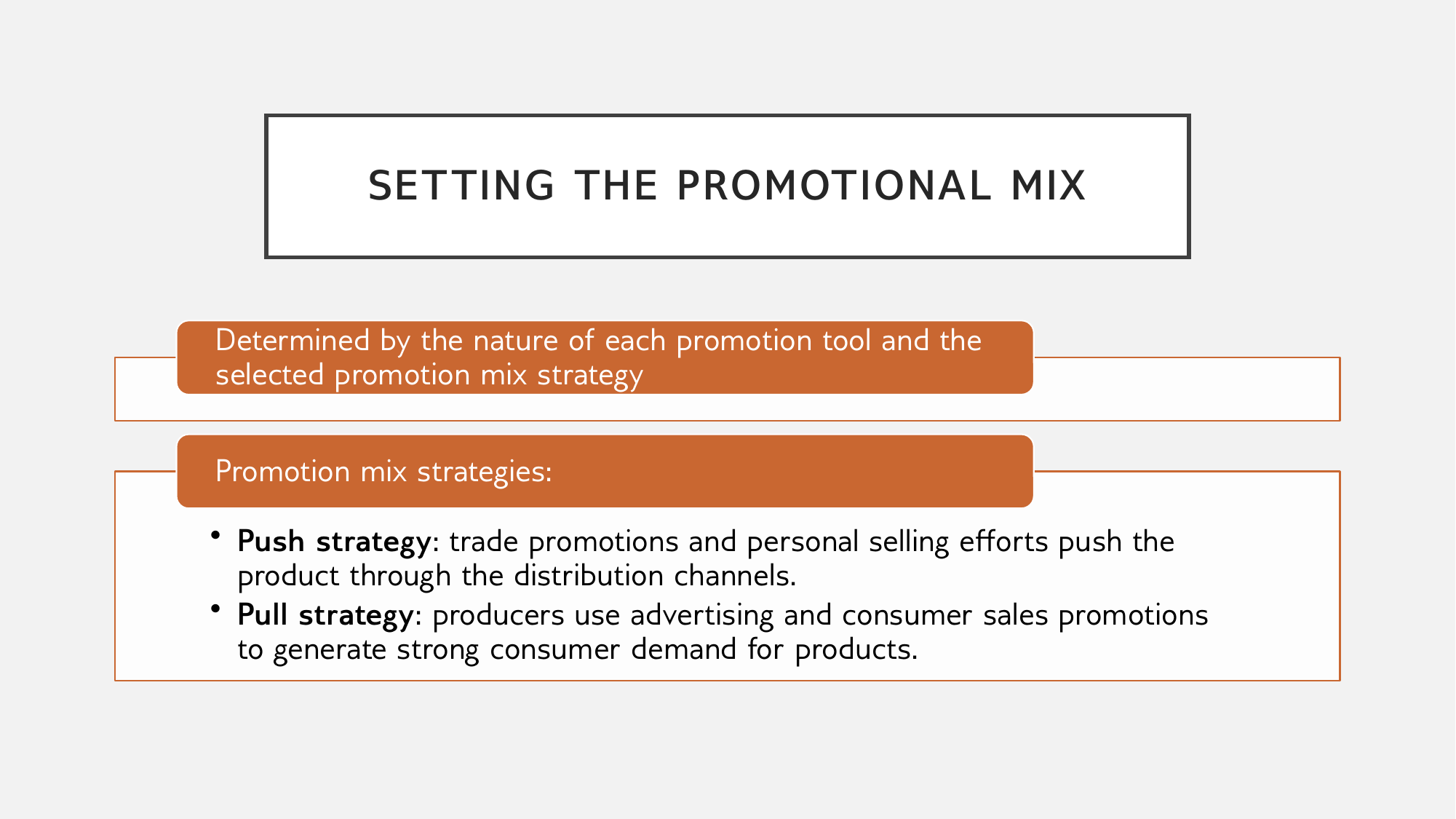

# Setting the Promotional Mix

Determined by the nature of each promotion tool and the selected promotion mix strategy
Push strategy: trade promotions and personal selling efforts push the product through the distribution channels.
Pull strategy: producers use advertising and consumer sales promotions to generate strong consumer demand for products.
Promotion mix strategies: